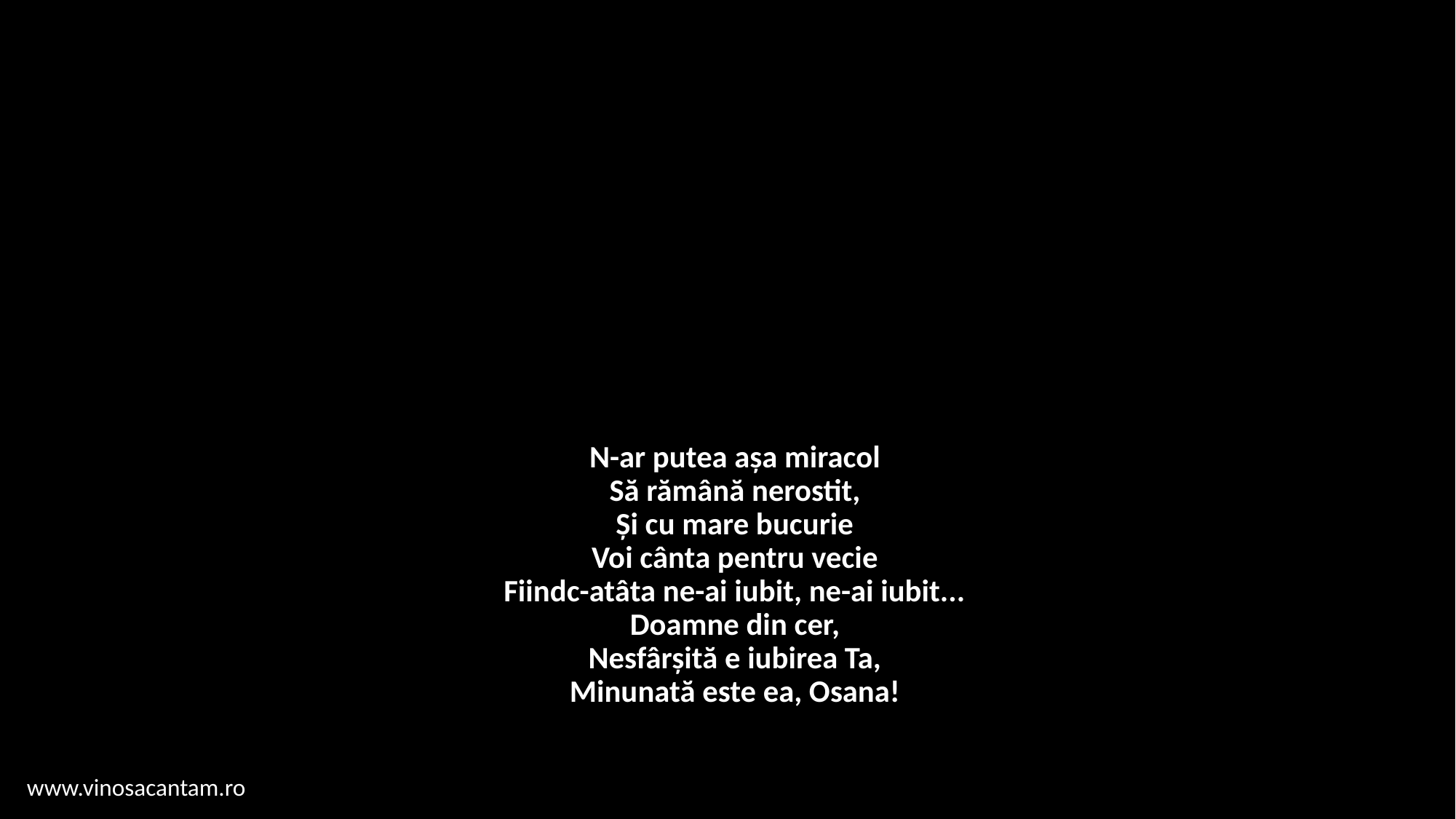

# N-ar putea așa miracol Să rămână nerostit, Și cu mare bucurie Voi cânta pentru vecie Fiindc-atâta ne-ai iubit, ne-ai iubit... Doamne din cer, Nesfârșită e iubirea Ta, Minunată este ea, Osana!
www.vinosacantam.ro